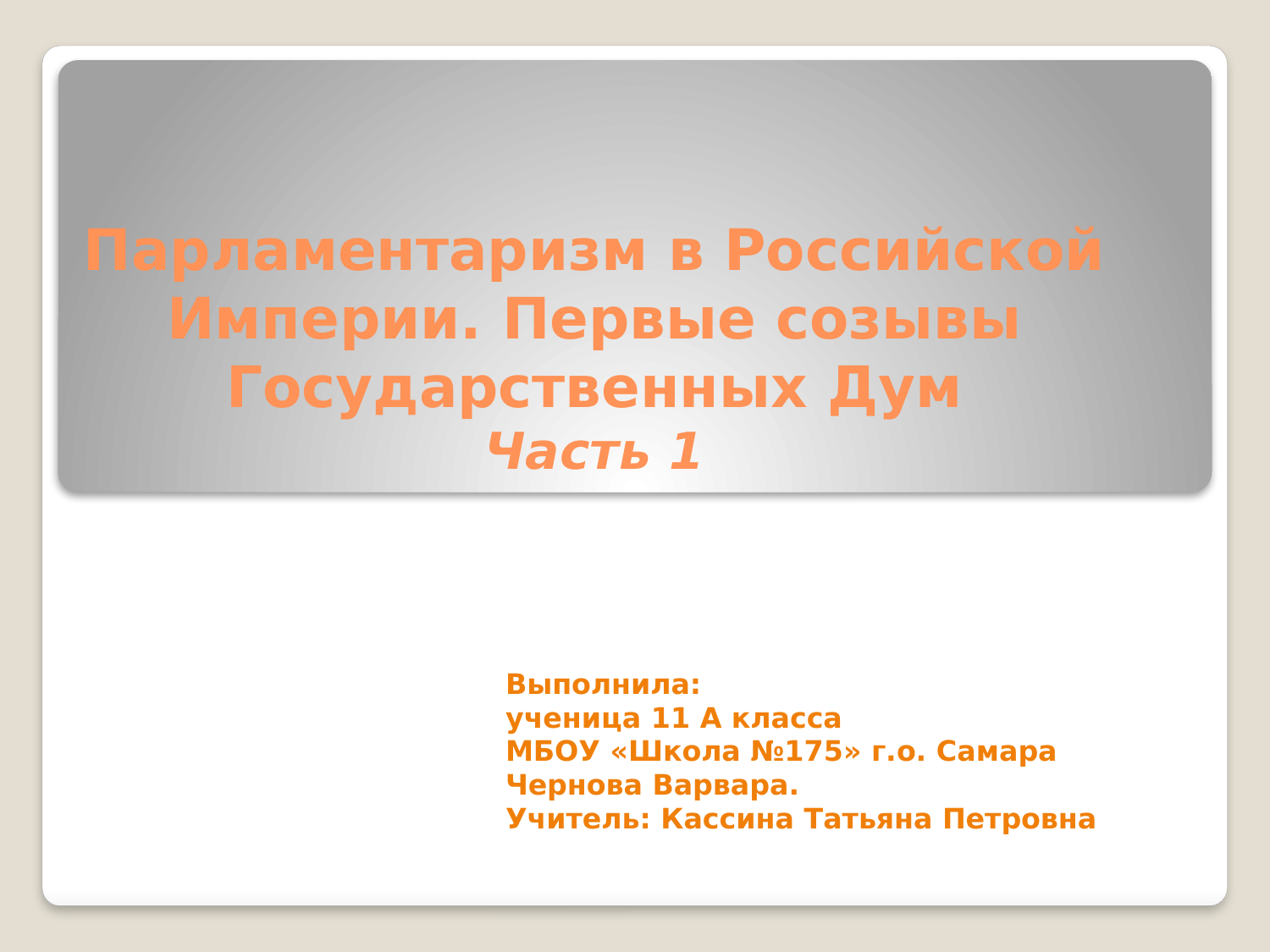

# Парламентаризм в Российской Империи. Первые созывы Государственных Дум Часть 1
Выполнила:
ученица 11 А класса
МБОУ «Школа №175» г.о. Самара
Чернова Варвара.
Учитель: Кассина Татьяна Петровна